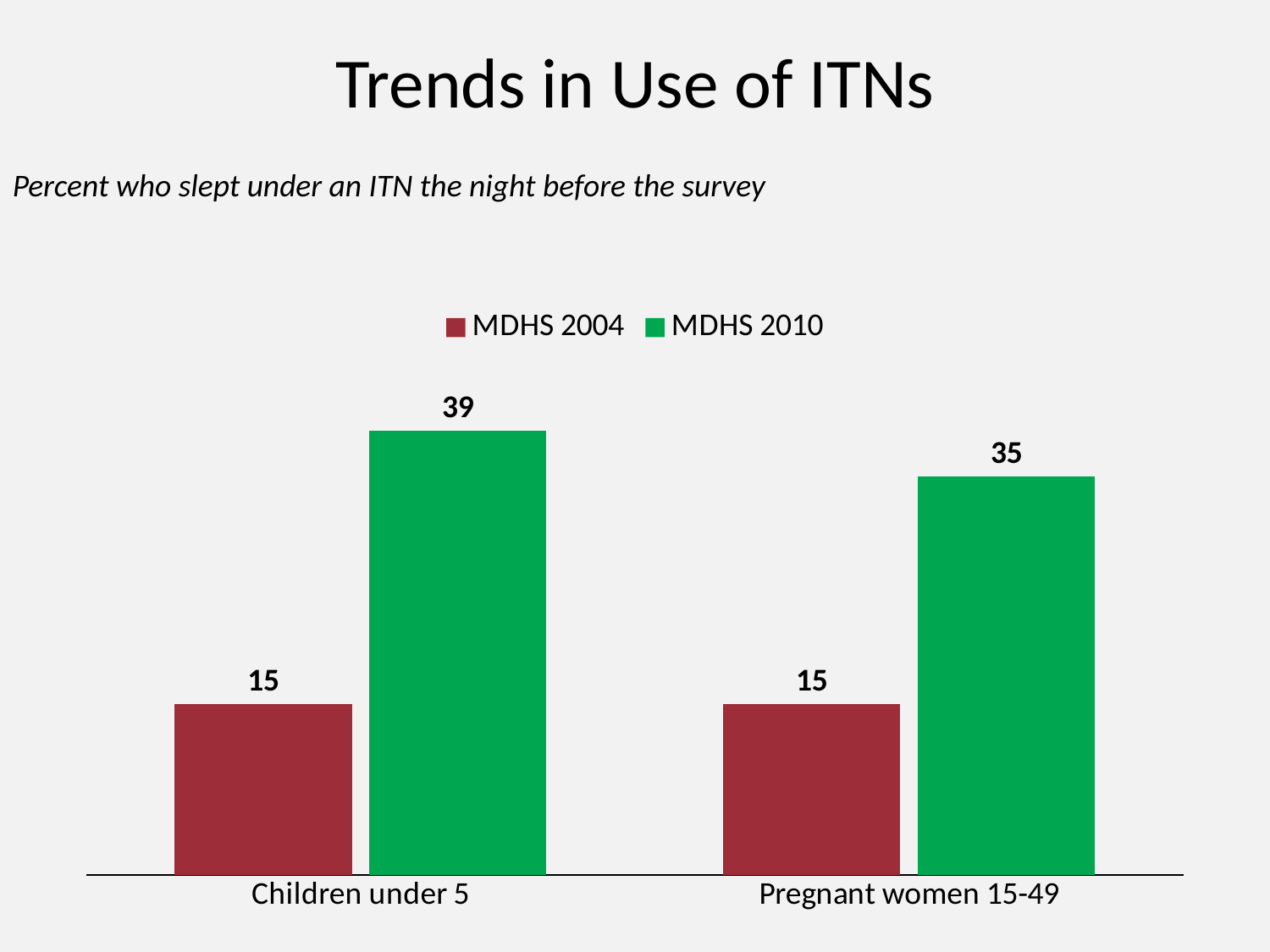

# Trends in Use of ITNs
Percent who slept under an ITN the night before the survey

### Chart

| Category | MDHS 2004 | MDHS 2010 |
|---|---|---|
| Children under 5 | 15.0 | 39.0 |
| Pregnant women 15-49 | 15.0 | 35.0 |